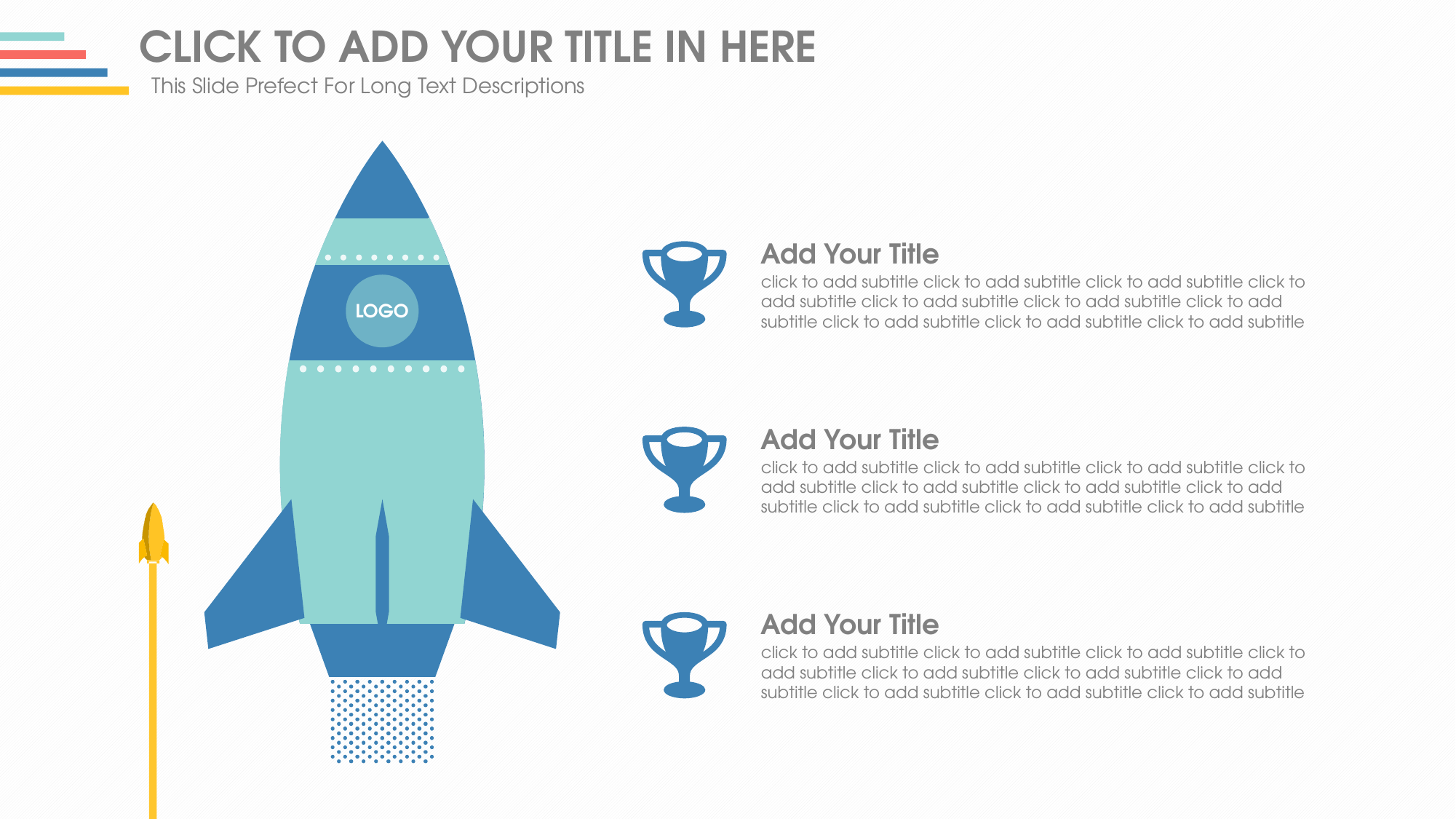

CLICK TO ADD YOUR TITLE IN HERE

This Slide Prefect For Long Text Descriptions

LOGO

Add Your Title

click to add subtitle click to add subtitle click to add subtitle click to add subtitle click to add subtitle click to add subtitle click to add subtitle click to add subtitle click to add subtitle click to add subtitle

Add Your Title

click to add subtitle click to add subtitle click to add subtitle click to add subtitle click to add subtitle click to add subtitle click to add subtitle click to add subtitle click to add subtitle click to add subtitle

Add Your Title

click to add subtitle click to add subtitle click to add subtitle click to add subtitle click to add subtitle click to add subtitle click to add subtitle click to add subtitle click to add subtitle click to add subtitle